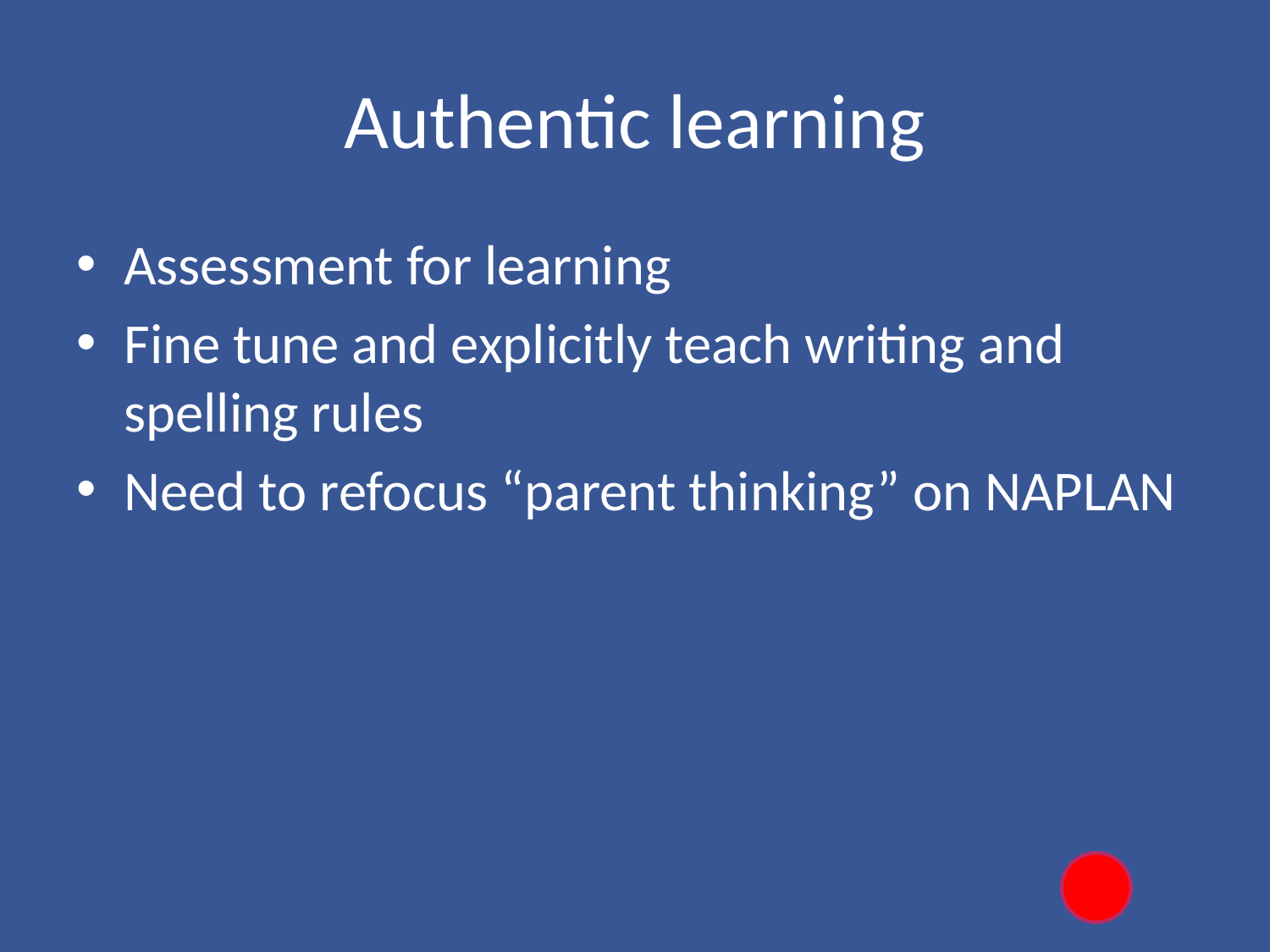

# Authentic learning
Assessment for learning
Fine tune and explicitly teach writing and spelling rules
Need to refocus “parent thinking” on NAPLAN